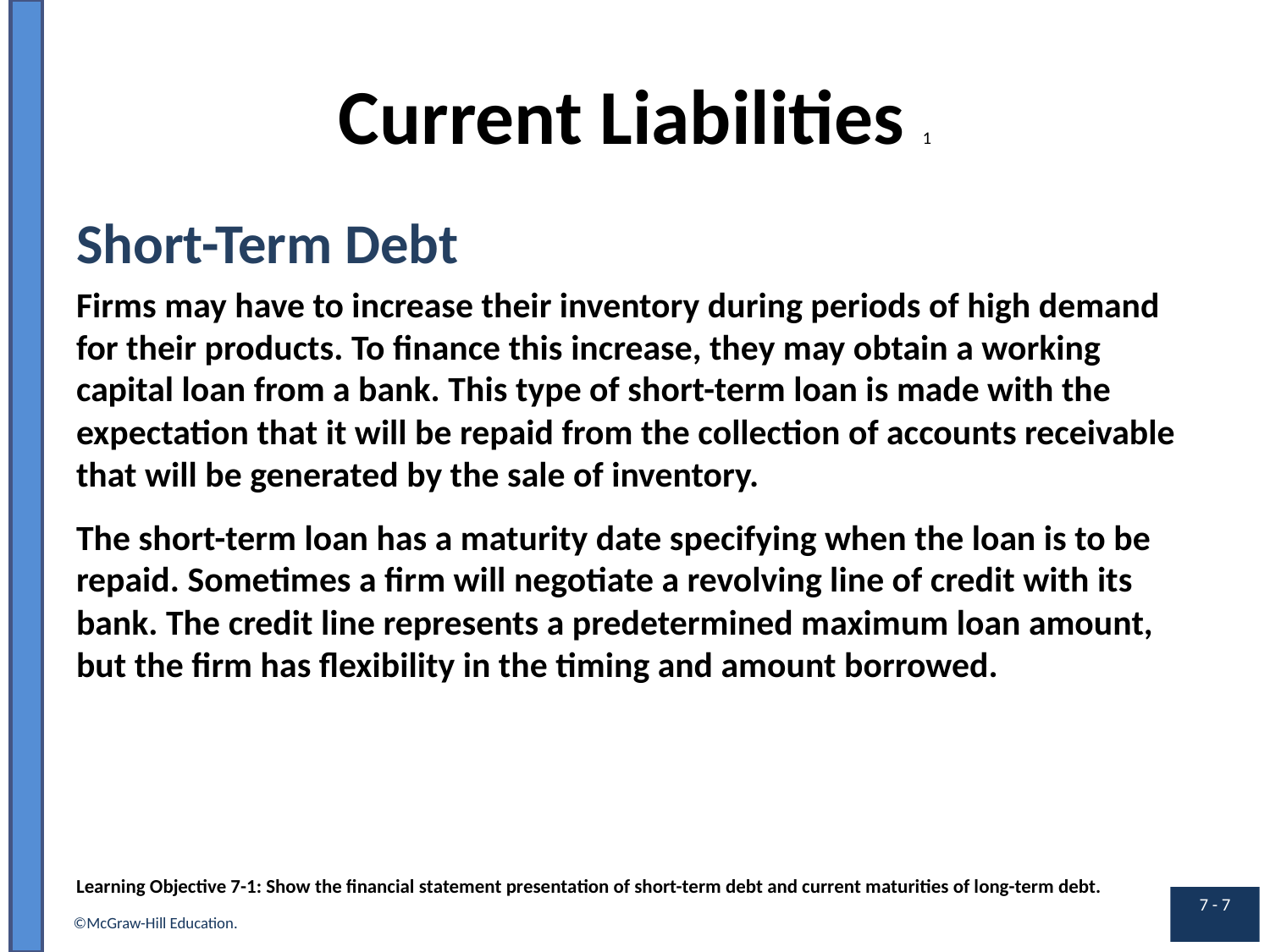

# Current Liabilities 1
Short-Term Debt
Firms may have to increase their inventory during periods of high demand for their products. To finance this increase, they may obtain a working capital loan from a bank. This type of short-term loan is made with the expectation that it will be repaid from the collection of accounts receivable that will be generated by the sale of inventory.
The short-term loan has a maturity date specifying when the loan is to be repaid. Sometimes a firm will negotiate a revolving line of credit with its bank. The credit line represents a predetermined maximum loan amount, but the firm has flexibility in the timing and amount borrowed.
Learning Objective 7-1: Show the financial statement presentation of short-term debt and current maturities of long-term debt.